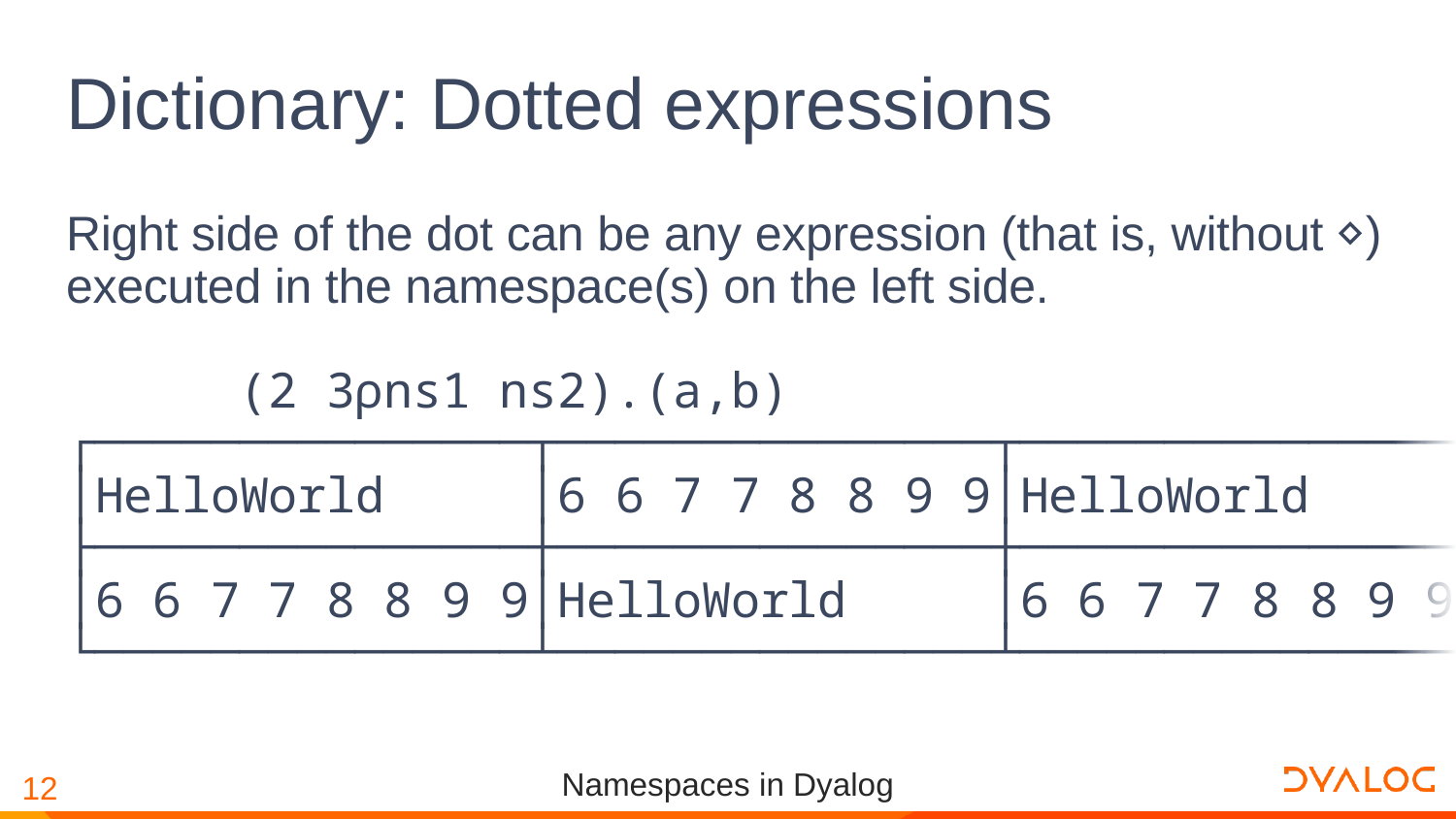

# Dictionary: Dotted expressions
Right side of the dot can be any expression (that is, without ⋄)
executed in the namespace(s) on the left side.

      (2 3⍴ns1 ns2).(a,b)
┌───────────────┬───────────────┬───────────────┐
│HelloWorld     │6 6 7 7 8 8 9 9│HelloWorld     │
├───────────────┼───────────────┼───────────────┤
│6 6 7 7 8 8 9 9│HelloWorld     │6 6 7 7 8 8 9 9│
└───────────────┴───────────────┴───────────────┘